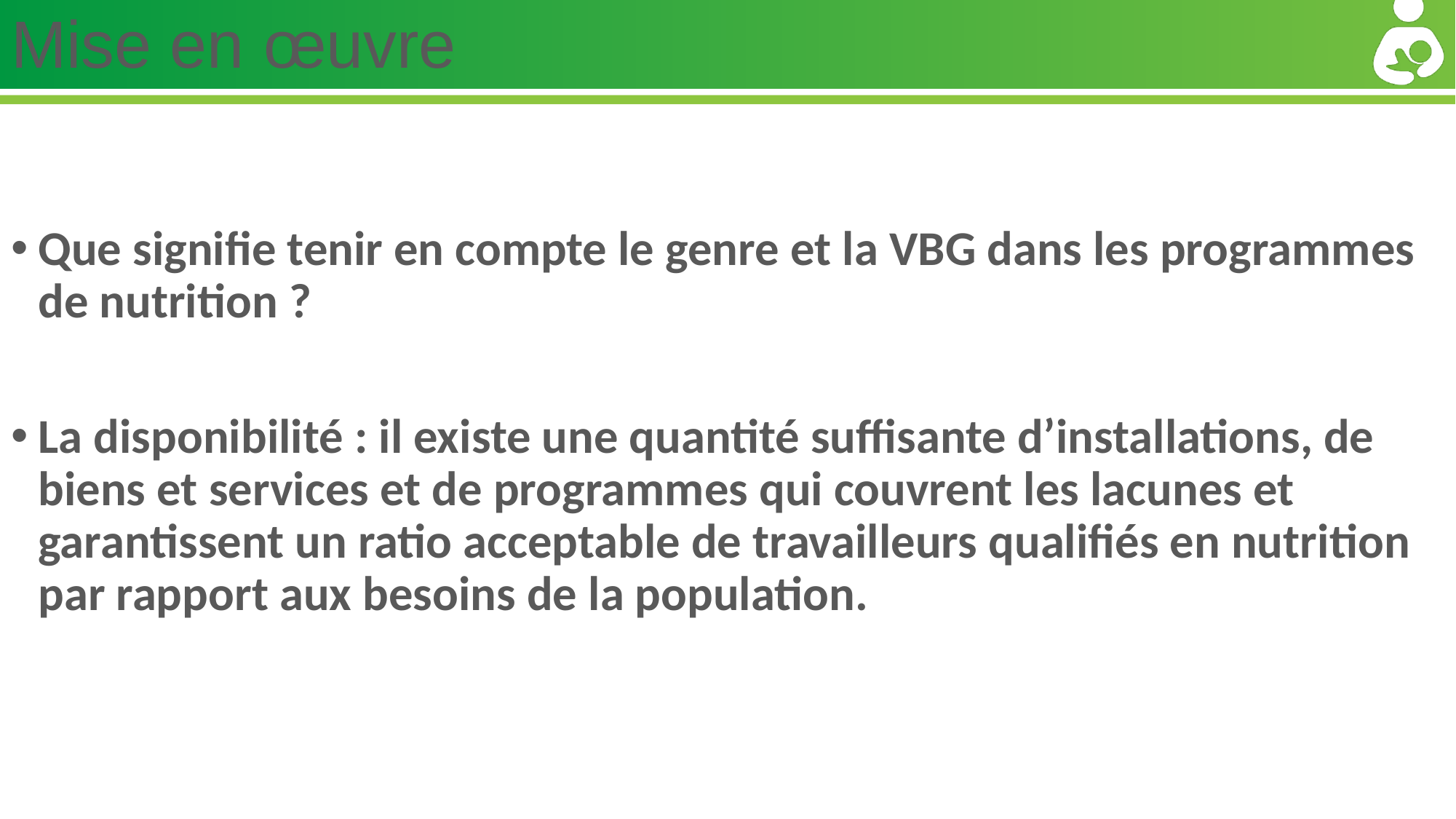

# Mise en œuvre
Que signifie tenir en compte le genre et la VBG dans les programmes de nutrition ?

La disponibilité : il existe une quantité suffisante d’installations, de biens et services et de programmes qui couvrent les lacunes et garantissent un ratio acceptable de travailleurs qualifiés en nutrition par rapport aux besoins de la population.